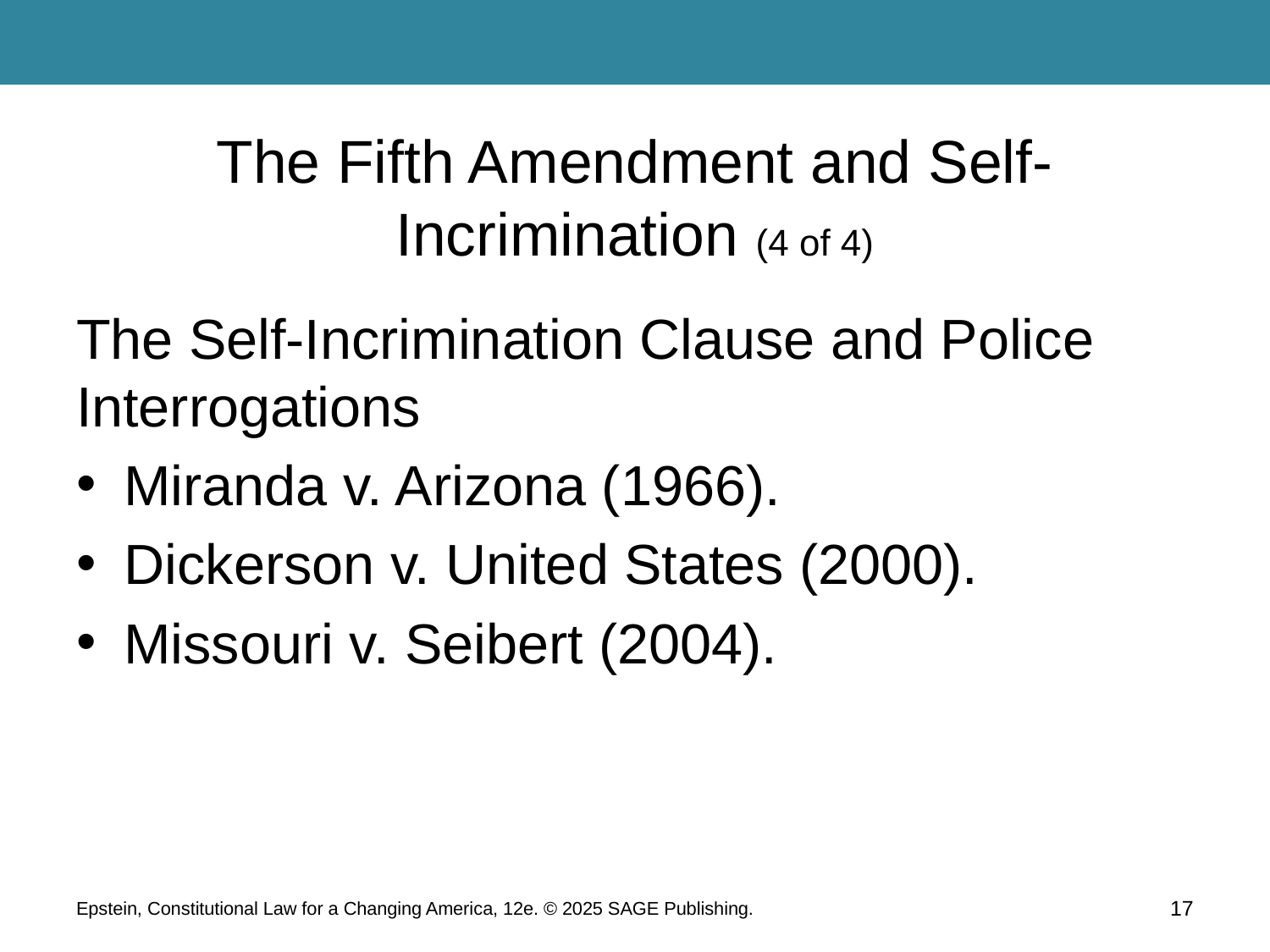

# The Fifth Amendment and Self-Incrimination (4 of 4)
The Self-Incrimination Clause and Police Interrogations
Miranda v. Arizona (1966).
Dickerson v. United States (2000).
Missouri v. Seibert (2004).
Epstein, Constitutional Law for a Changing America, 12e. © 2025 SAGE Publishing.
17